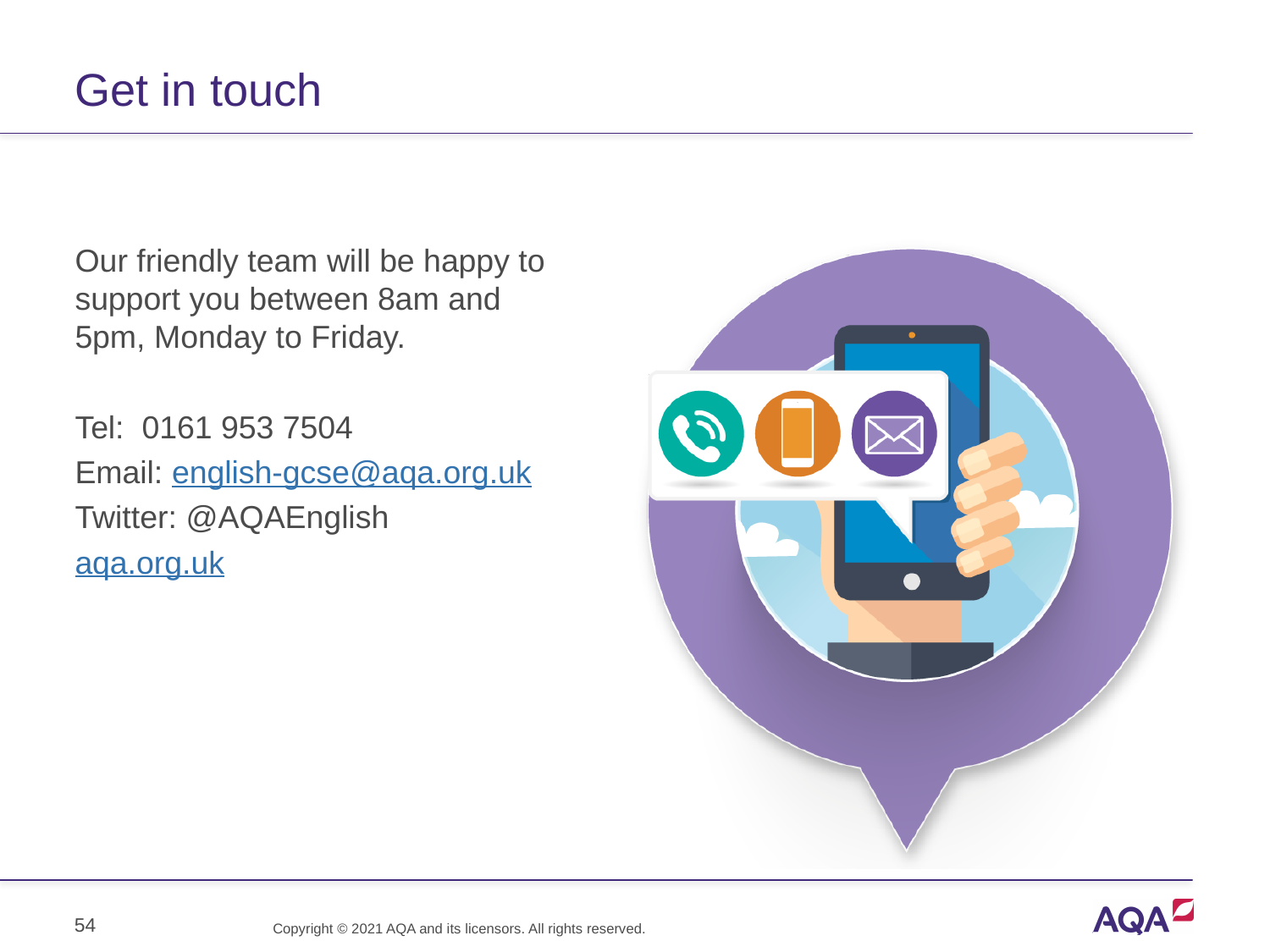

# Get in touch
Our friendly team will be happy to support you between 8am and 5pm, Monday to Friday.

Tel:  0161 953 7504
Email: english-gcse@aqa.org.uk
Twitter: @AQAEnglish
aqa.org.uk

54
Copyright © 2021 AQA and its licensors. All rights reserved.